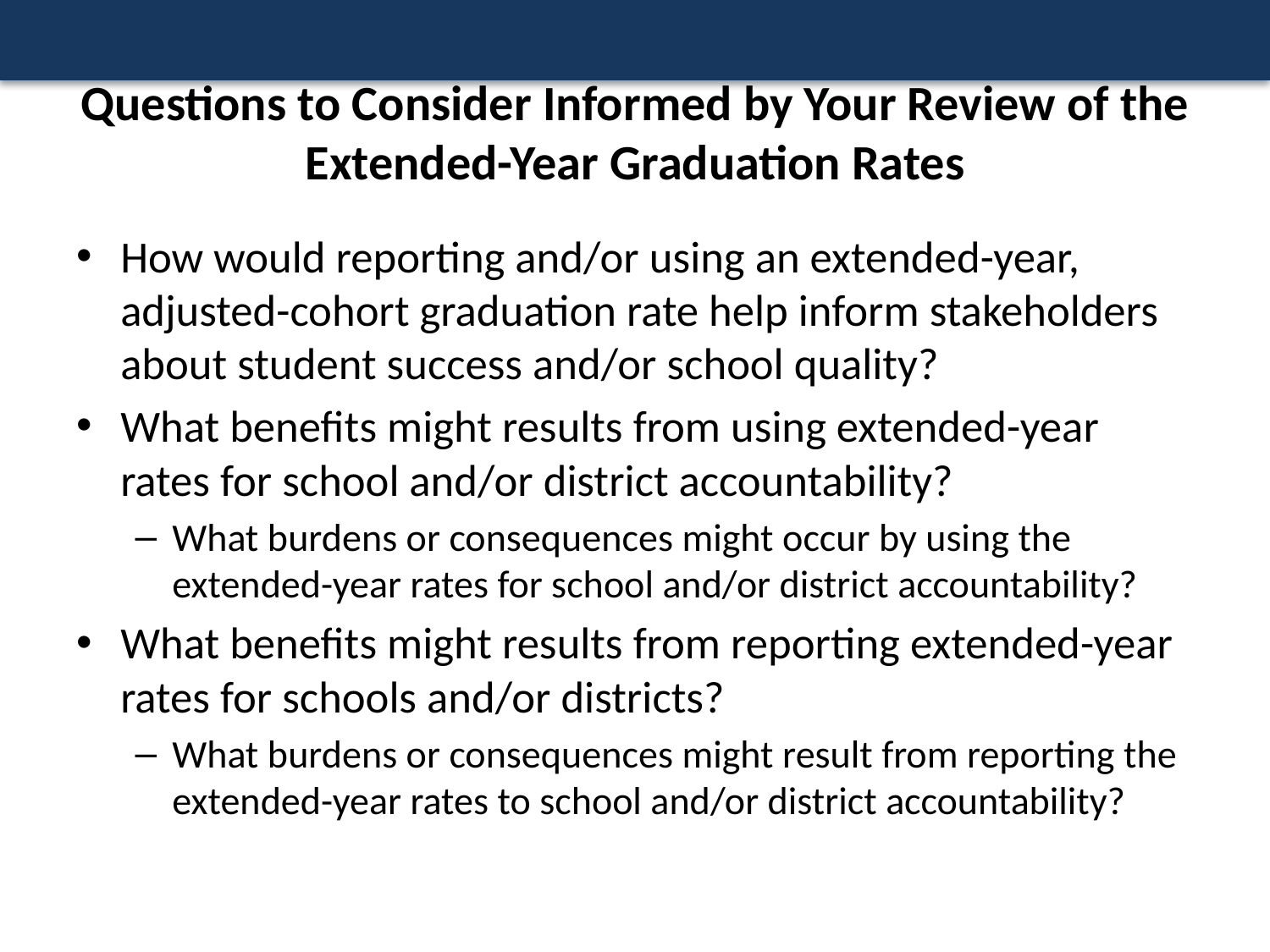

# Questions to Consider Informed by Your Review of the Extended-Year Graduation Rates
How would reporting and/or using an extended-year, adjusted-cohort graduation rate help inform stakeholders about student success and/or school quality?
What benefits might results from using extended-year rates for school and/or district accountability?
What burdens or consequences might occur by using the extended-year rates for school and/or district accountability?
What benefits might results from reporting extended-year rates for schools and/or districts?
What burdens or consequences might result from reporting the extended-year rates to school and/or district accountability?